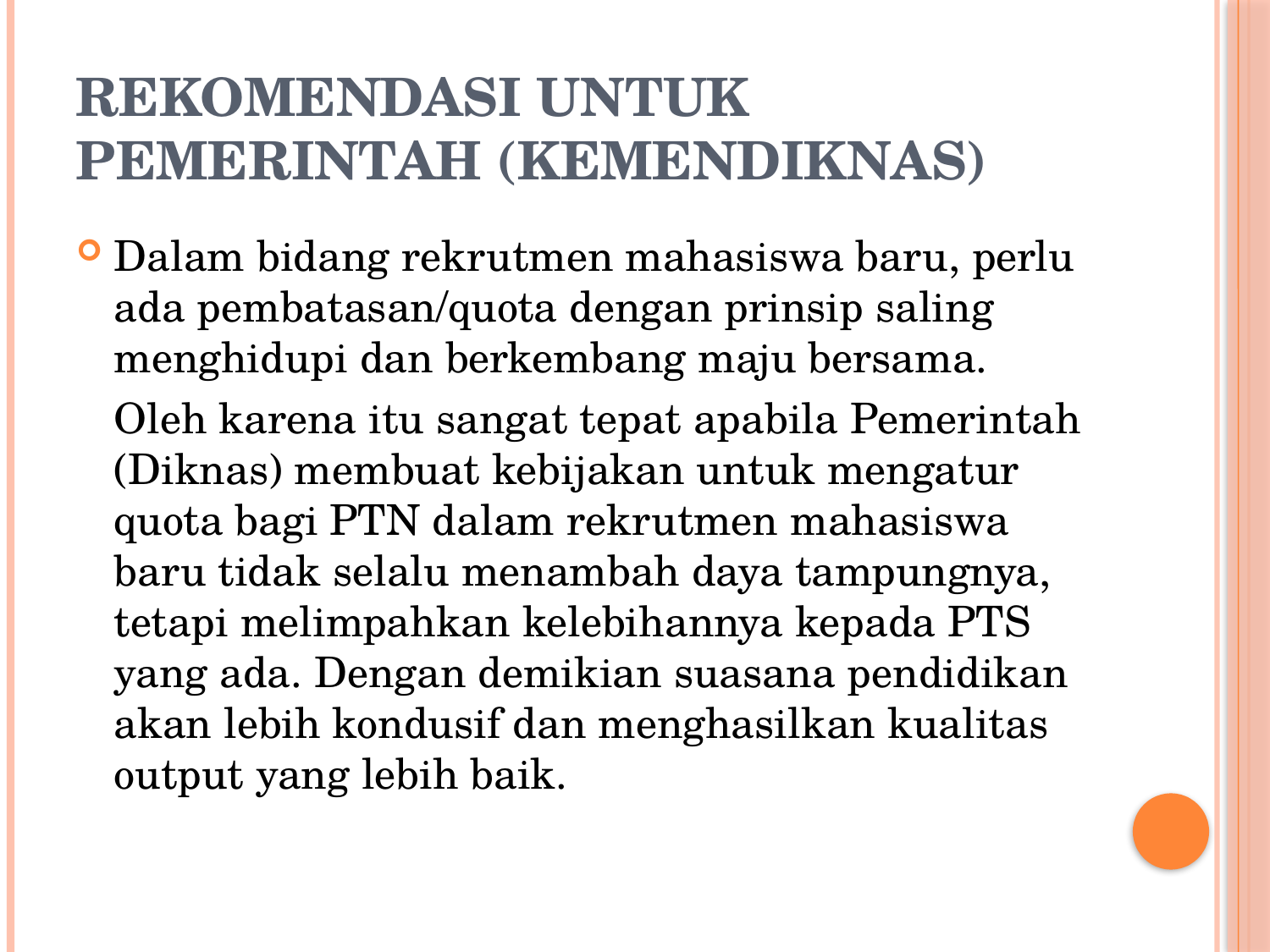

# REKOMENDASI UNTUK PEMERINTAH (KEMENDIKNAS)
Dalam bidang rekrutmen mahasiswa baru, perlu ada pembatasan/quota dengan prinsip saling menghidupi dan berkembang maju bersama.
	Oleh karena itu sangat tepat apabila Pemerintah (Diknas) membuat kebijakan untuk mengatur quota bagi PTN dalam rekrutmen mahasiswa baru tidak selalu menambah daya tampungnya, tetapi melimpahkan kelebihannya kepada PTS yang ada. Dengan demikian suasana pendidikan akan lebih kondusif dan menghasilkan kualitas output yang lebih baik.